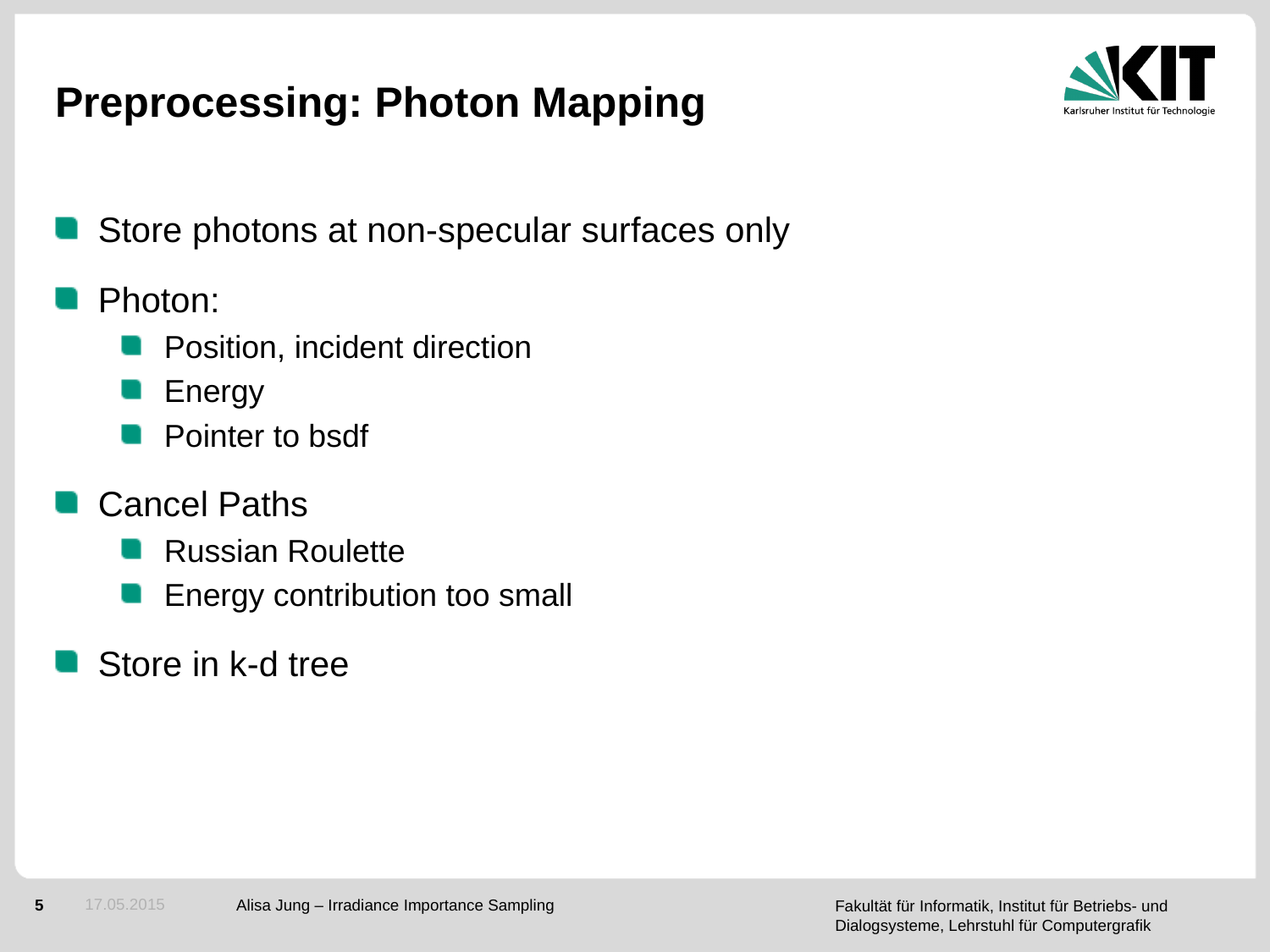

# Preprocessing: Photon Mapping
Store photons at non-specular surfaces only
Photon:
Position, incident direction
Energy
Pointer to bsdf
Cancel Paths
Russian Roulette
Energy contribution too small
Store in k-d tree
17.05.2015
Alisa Jung – Irradiance Importance Sampling